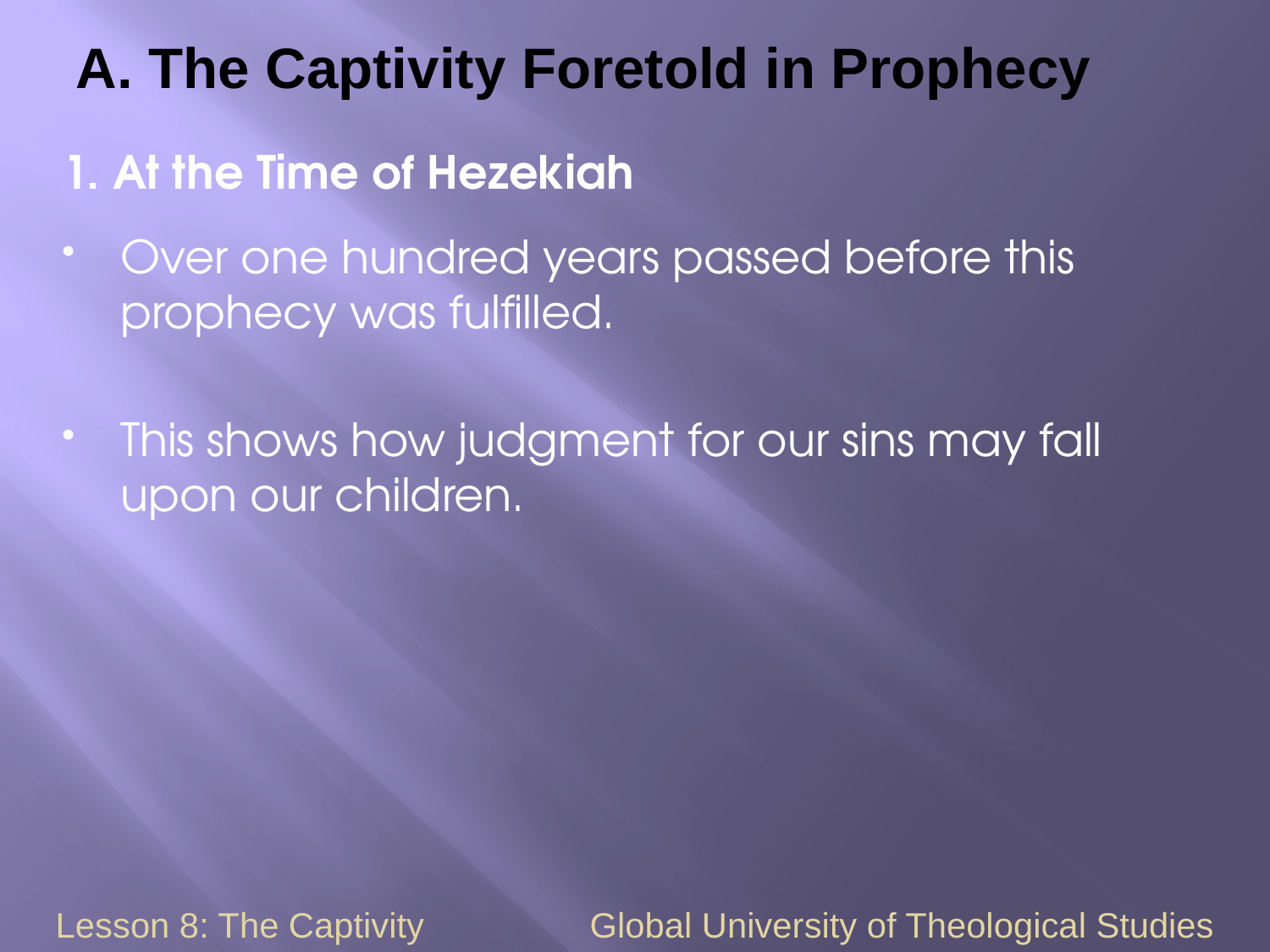

# A. The Captivity Foretold in Prophecy
1. At the Time of Hezekiah

Over one hundred years passed before this prophecy was fulfilled.

This shows how judgment for our sins may fall upon our children.
Lesson 8: The Captivity                 Global University of Theological Studies